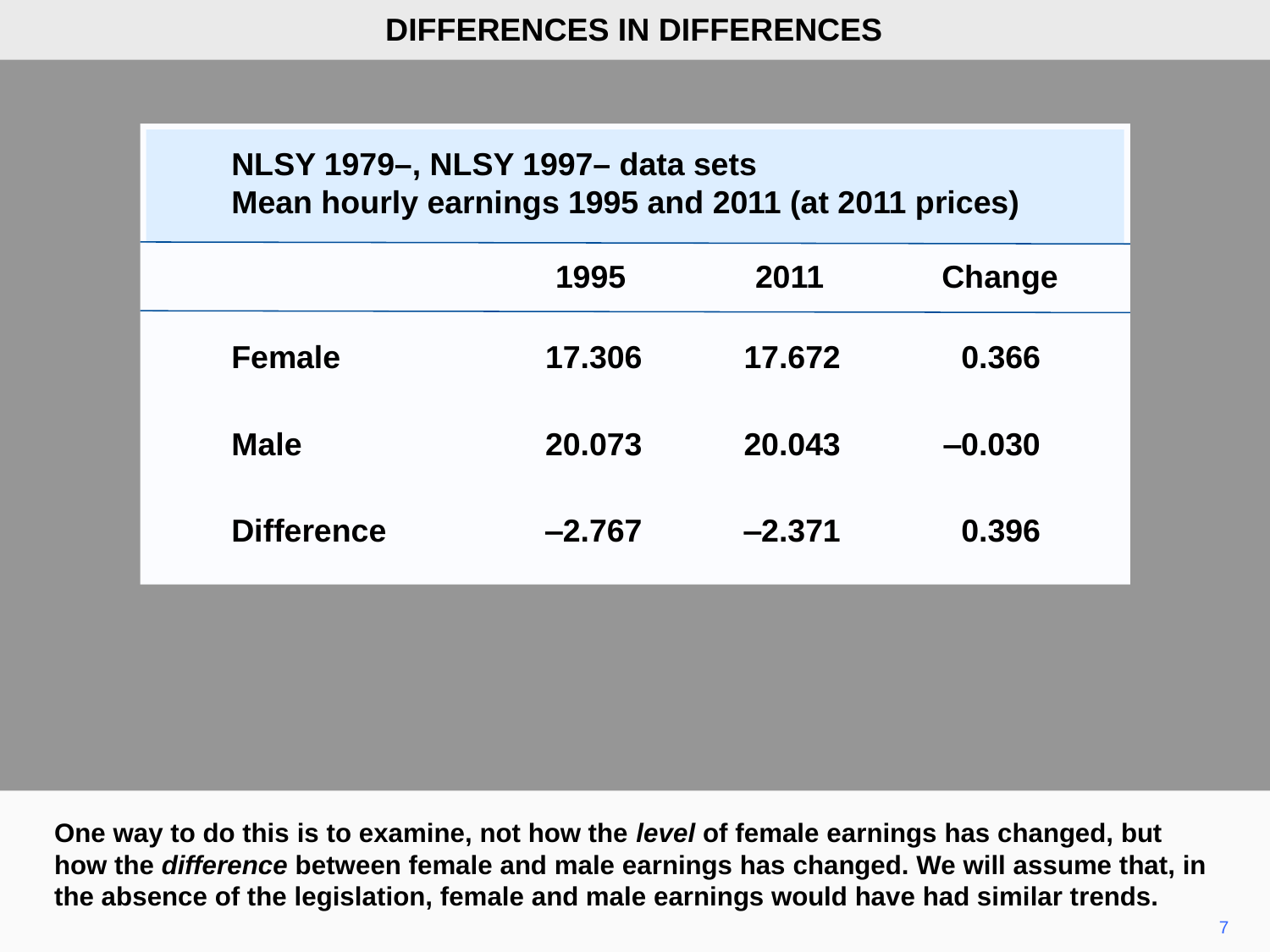

DIFFERENCES IN DIFFERENCES

NLSY 1979–, NLSY 1997– data sets
Mean hourly earnings 1995 and 2011 (at 2011 prices)
	1995	2011	Change
Female	17.306	17.672	0.366

Male	20.073	20.043	‒0.030

Difference	‒2.767	‒2.371	0.396

One way to do this is to examine, not how the level of female earnings has changed, but how the difference between female and male earnings has changed. We will assume that, in the absence of the legislation, female and male earnings would have had similar trends.

7